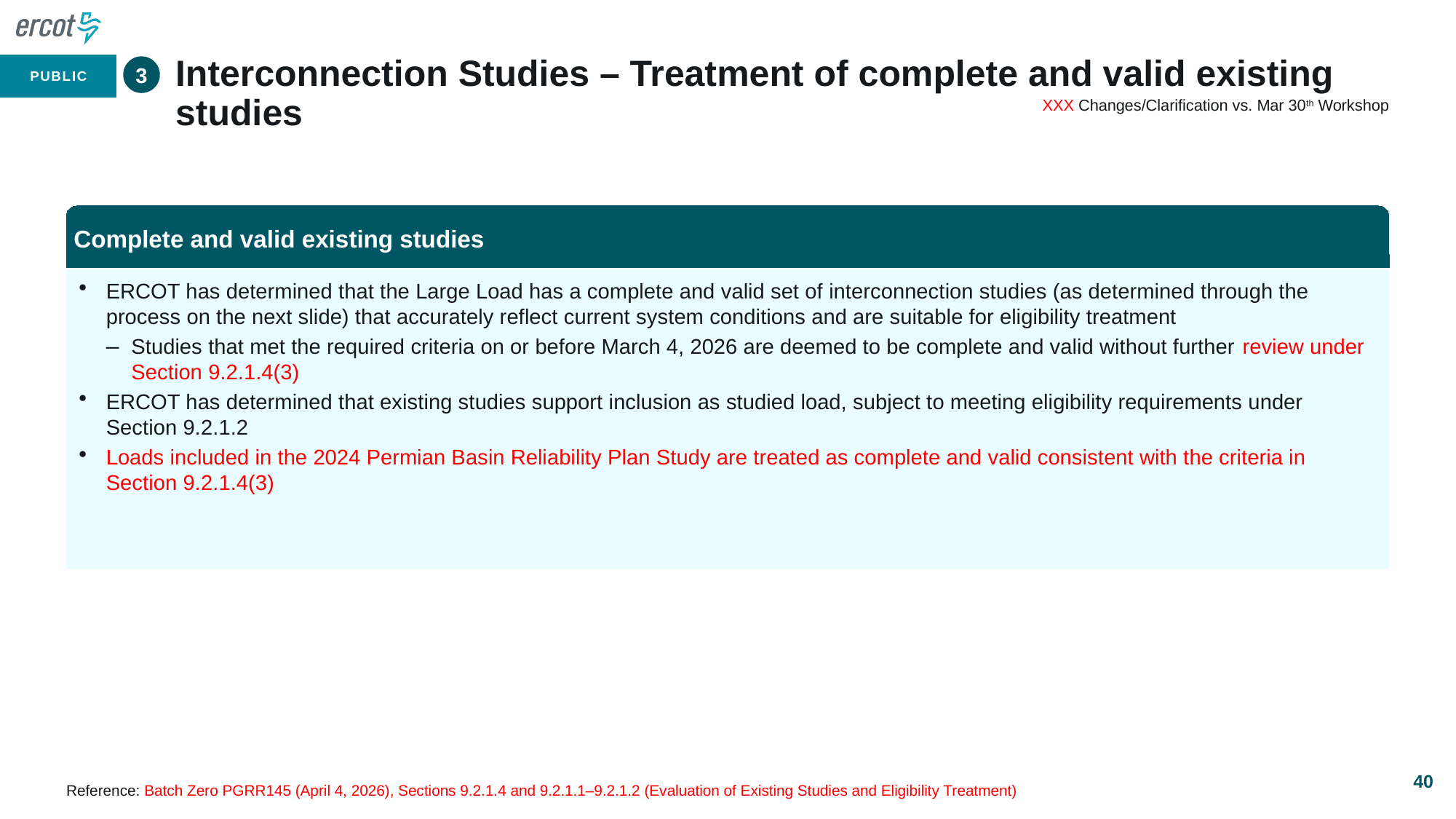

Interconnection Studies – Treatment of complete and valid existing studies
3
XXX Changes/Clarification vs. Mar 30th Workshop
Complete and valid existing studies

ERCOT has determined that the Large Load has a complete and valid set of interconnection studies (as determined through the process on the next slide) that accurately reflect current system conditions and are suitable for eligibility treatment
Studies that met the required criteria on or before March 4, 2026 are deemed to be complete and valid without further review under Section 9.2.1.4(3)
ERCOT has determined that existing studies support inclusion as studied load, subject to meeting eligibility requirements under Section 9.2.1.2
Loads included in the 2024 Permian Basin Reliability Plan Study are treated as complete and valid consistent with the criteria in Section 9.2.1.4(3)
40
Reference: Batch Zero PGRR145 (April 4, 2026), Sections 9.2.1.4 and 9.2.1.1–9.2.1.2 (Evaluation of Existing Studies and Eligibility Treatment)